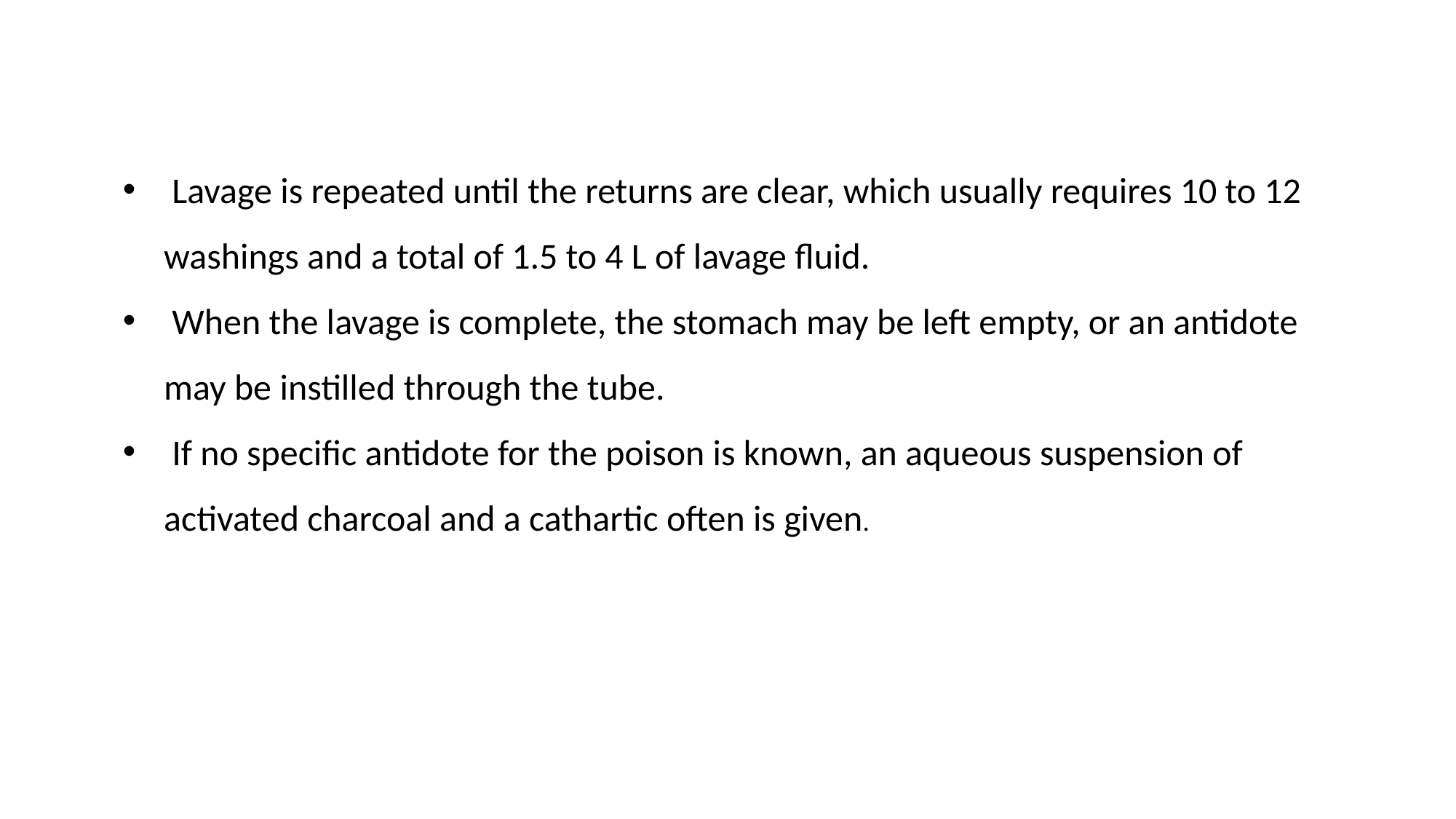

Lavage is repeated until the returns are clear, which usually requires 10 to 12 washings and a total of 1.5 to 4 L of lavage fluid.
 When the lavage is complete, the stomach may be left empty, or an antidote may be instilled through the tube.
 If no specific antidote for the poison is known, an aqueous suspension of activated charcoal and a cathartic often is given.